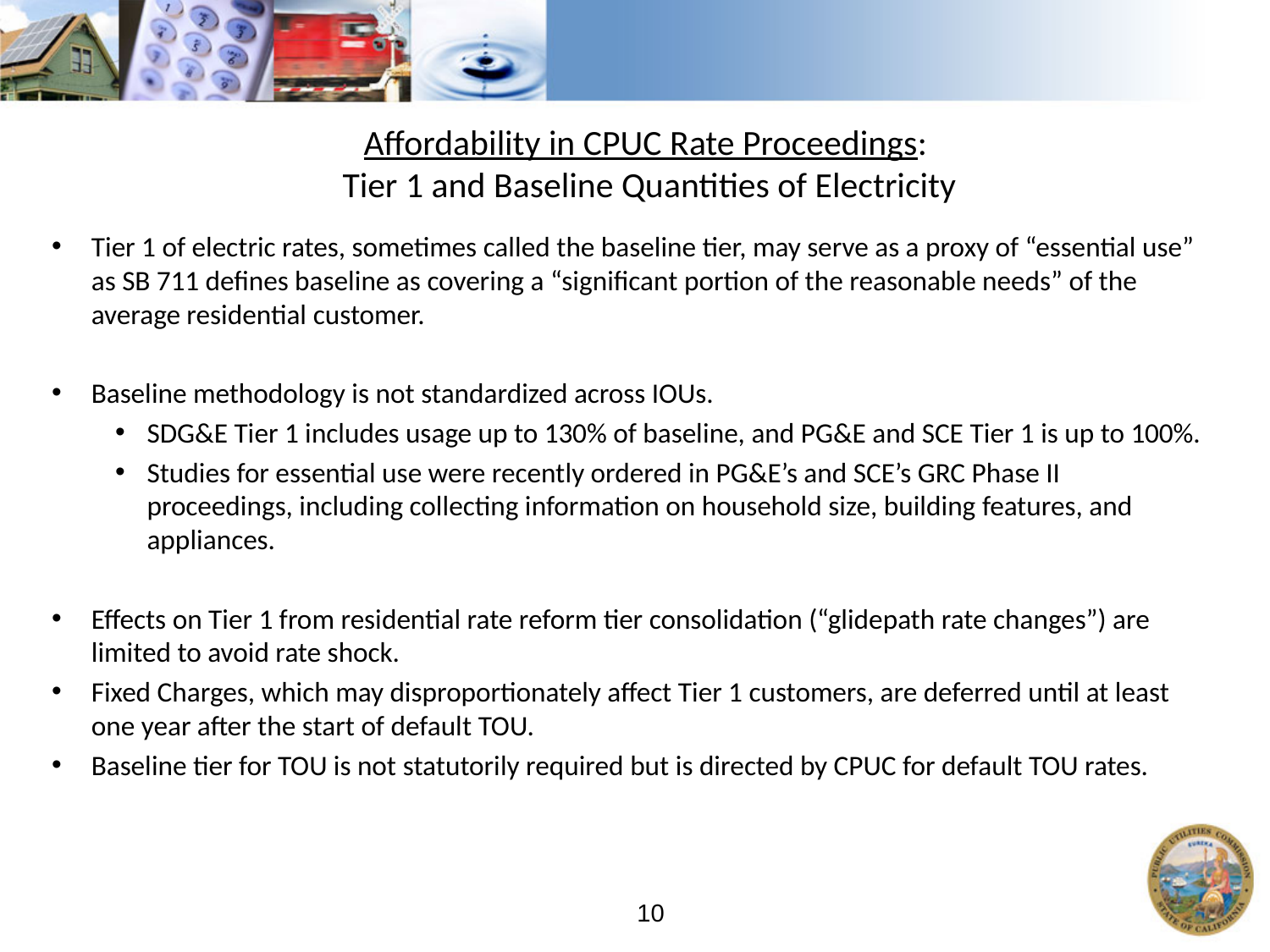

Affordability in CPUC Rate Proceedings:
Tier 1 and Baseline Quantities of Electricity

Tier 1 of electric rates, sometimes called the baseline tier, may serve as a proxy of “essential use” as SB 711 defines baseline as covering a “significant portion of the reasonable needs” of the average residential customer.

Baseline methodology is not standardized across IOUs.
SDG&E Tier 1 includes usage up to 130% of baseline, and PG&E and SCE Tier 1 is up to 100%.
Studies for essential use were recently ordered in PG&E’s and SCE’s GRC Phase II proceedings, including collecting information on household size, building features, and appliances.

Effects on Tier 1 from residential rate reform tier consolidation (“glidepath rate changes”) are limited to avoid rate shock.
Fixed Charges, which may disproportionately affect Tier 1 customers, are deferred until at least one year after the start of default TOU.
Baseline tier for TOU is not statutorily required but is directed by CPUC for default TOU rates.

10